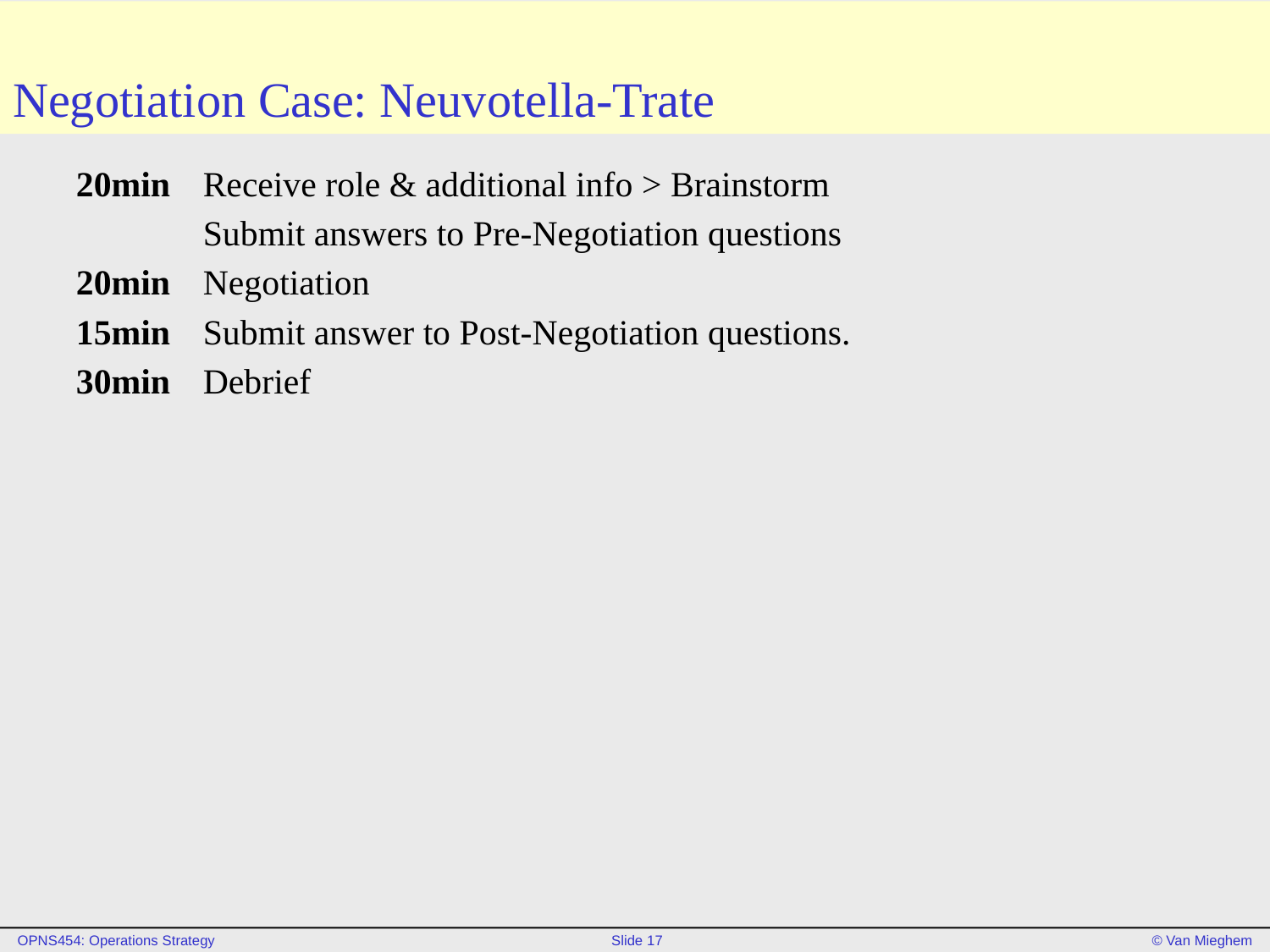

# Negotiation Case: Neuvotella-Trate
20min	Receive role & additional info > Brainstorm
	Submit answers to Pre-Negotiation questions
20min	Negotiation
15min	Submit answer to Post-Negotiation questions.
30min	Debrief